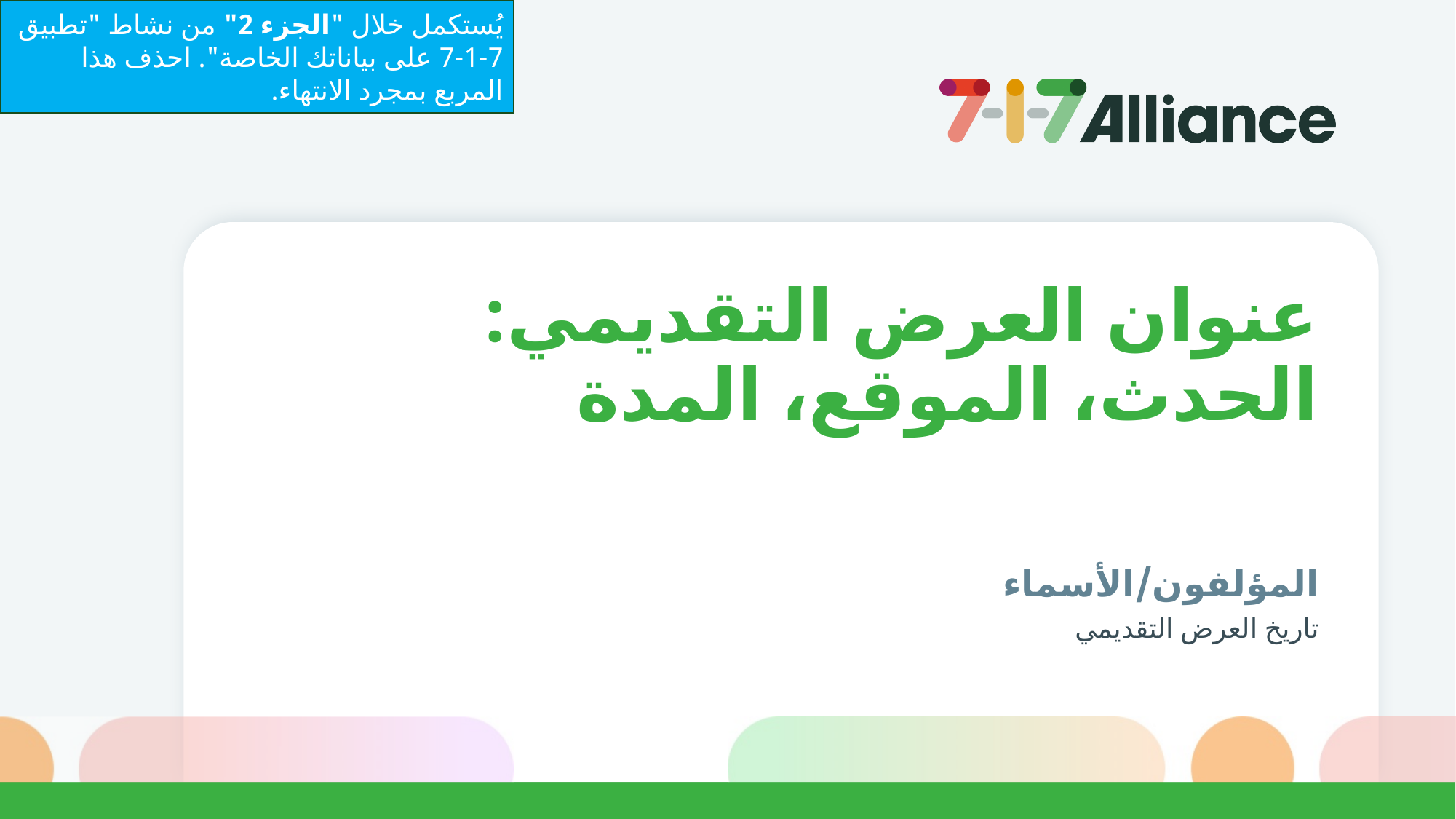

يُستكمل خلال "الجزء 2" من نشاط "تطبيق 7-1-7 على بياناتك الخاصة". احذف هذا المربع بمجرد الانتهاء.
عنوان العرض التقديمي:
الحدث، الموقع، المدة
المؤلفون/الأسماء
تاريخ العرض التقديمي